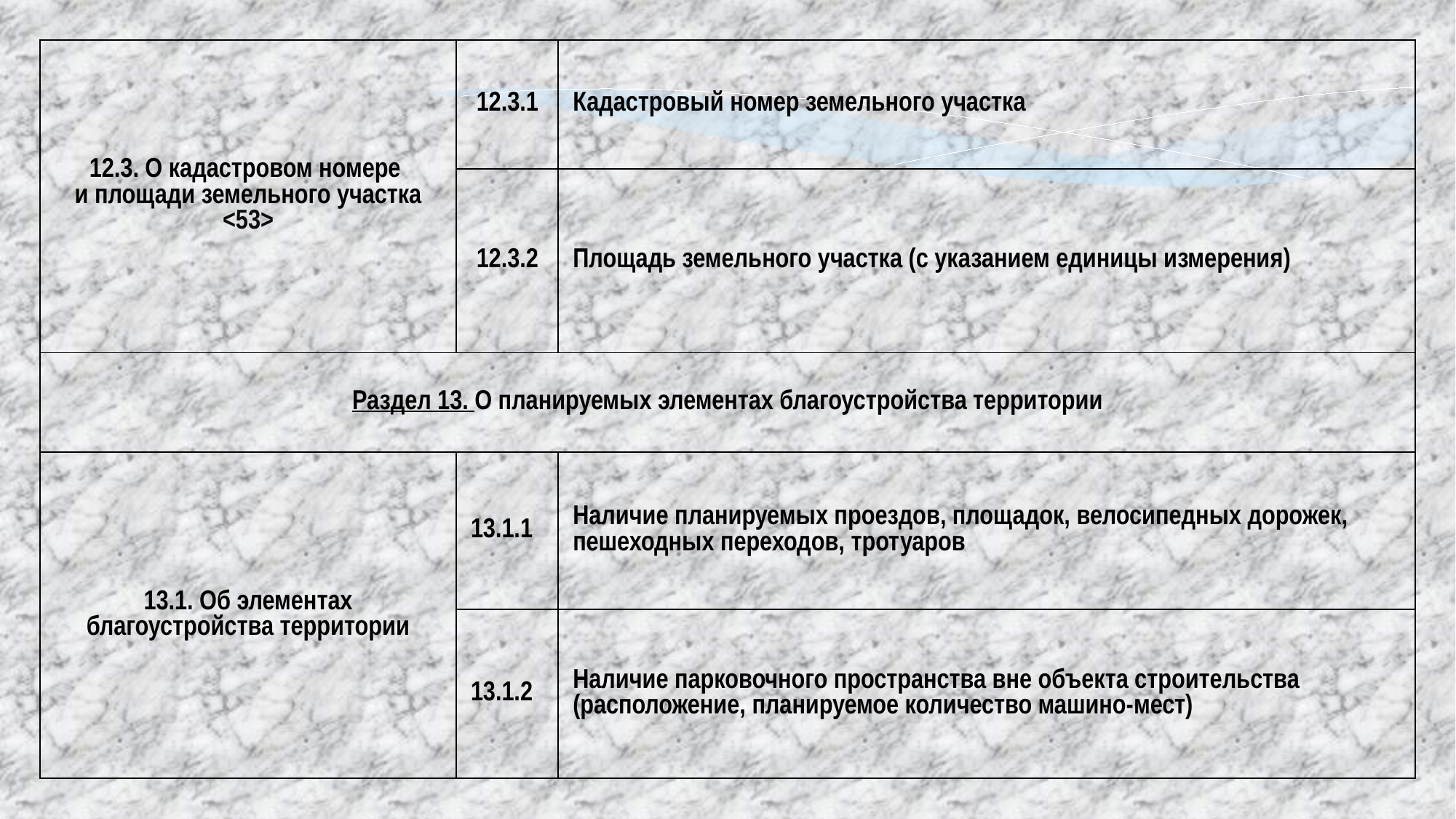

| 12.3. О кадастровом номере и площади земельного участка <53> | 12.3.1 | Кадастровый номер земельного участка |
| --- | --- | --- |
|  | 12.3.2 | Площадь земельного участка (с указанием единицы измерения) |
| Раздел 13. О планируемых элементах благоустройства территории |  |  |
| 13.1. Об элементах благоустройства территории | 13.1.1 | Наличие планируемых проездов, площадок, велосипедных дорожек, пешеходных переходов, тротуаров |
|  | 13.1.2 | Наличие парковочного пространства вне объекта строительства (расположение, планируемое количество машино-мест) |